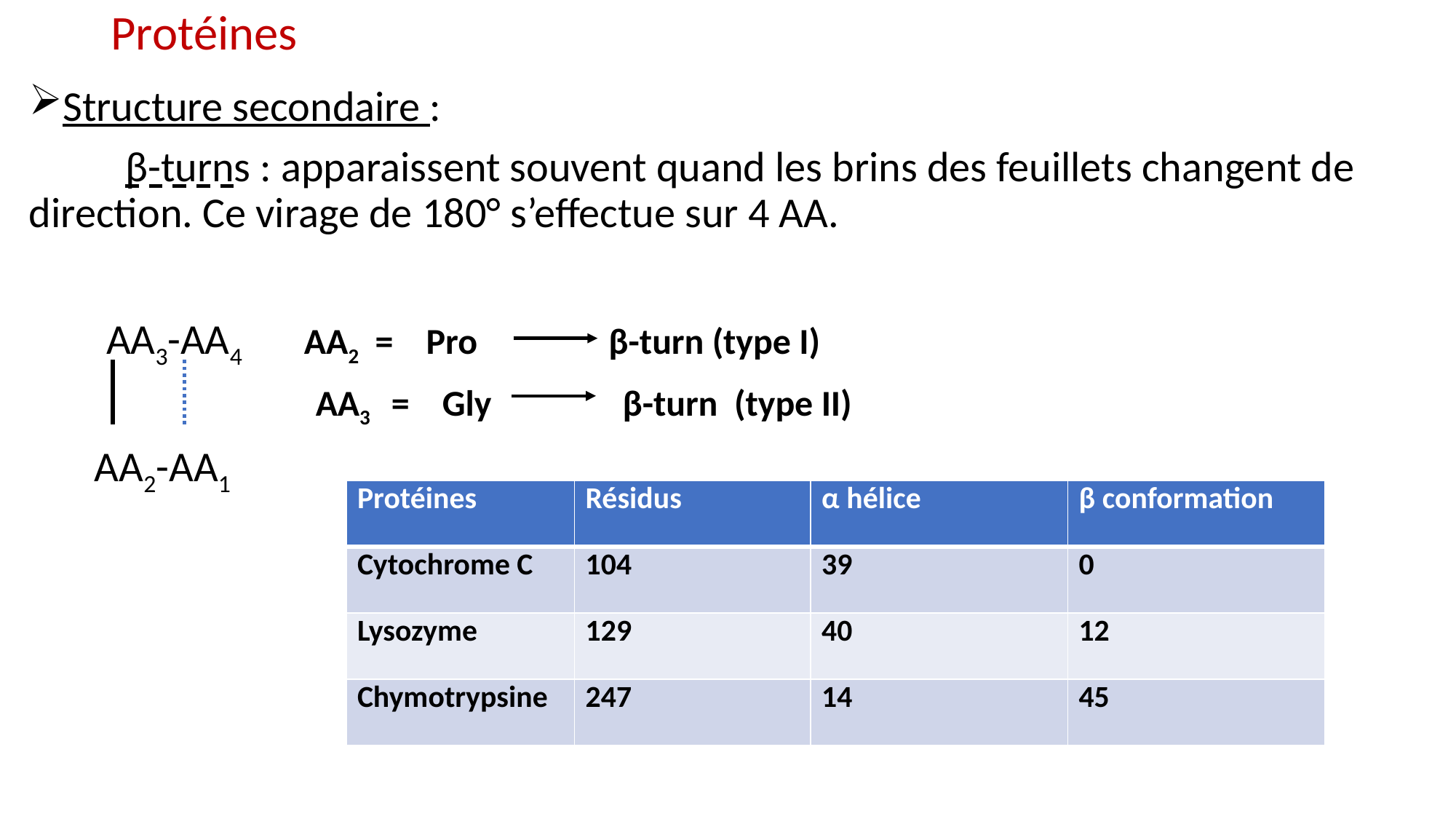

Protéines
Structure secondaire :
          β-turns : apparaissent souvent quand les brins des feuillets changent de direction. Ce virage de 180° s’effectue sur 4 AA.

        AA3-AA4           AA2  =    Pro                β-turn (type I)
                                   AA3   =    Gly                β-turn  (type II)
        AA2-AA1

| Protéines | Résidus | α hélice | β conformation |
| --- | --- | --- | --- |
| Cytochrome C | 104 | 39 | 0 |
| Lysozyme | 129 | 40 | 12 |
| Chymotrypsine | 247 | 14 | 45 |